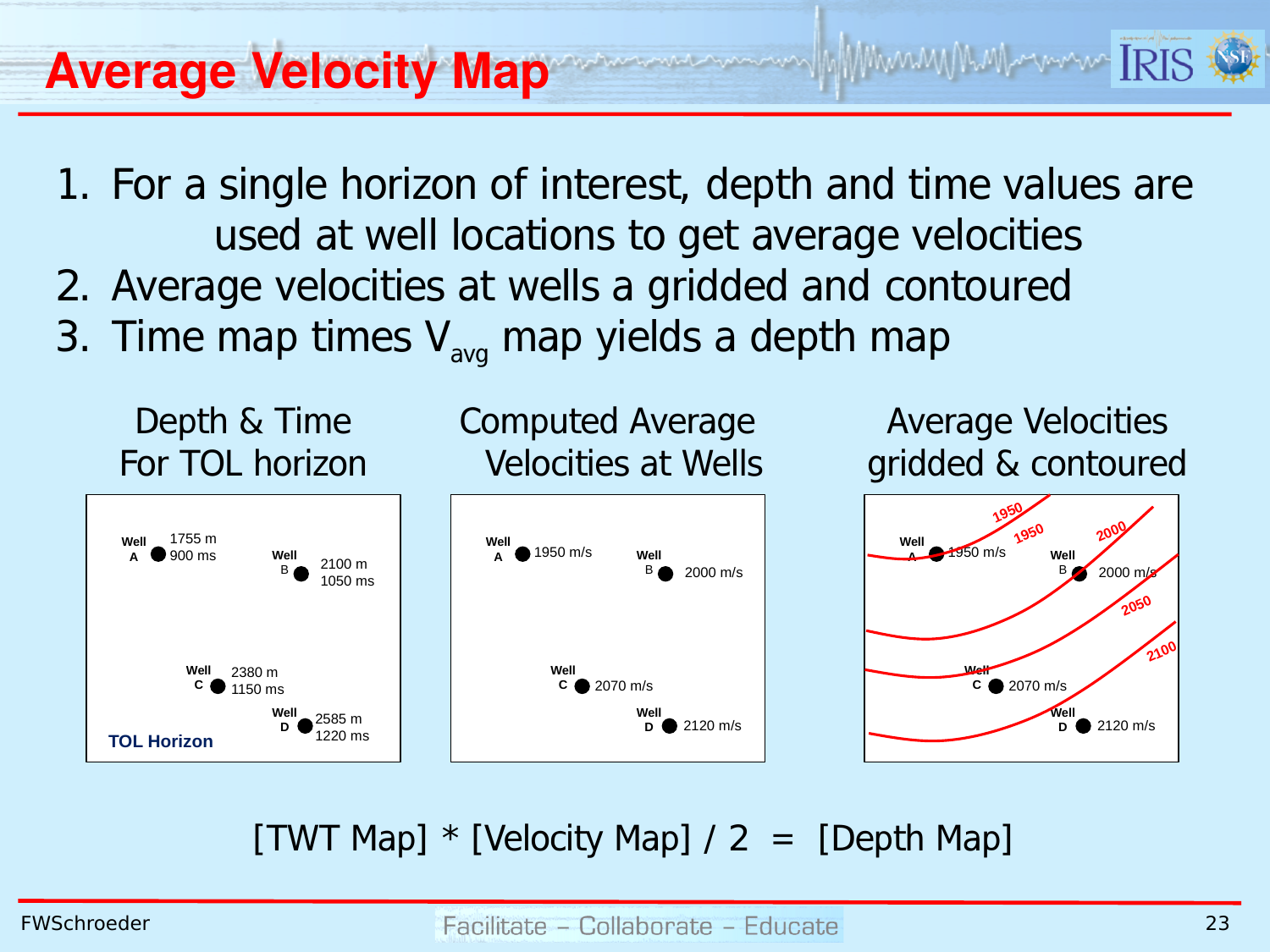

# Average Velocity Map
For a single horizon of interest, depth and time values are 	used at well locations to get average velocities
Average velocities at wells a gridded and contoured
Time map times Vavg map yields a depth map

Depth & Time
For TOL horizon

1755 m
900 ms
Well
A
Well
B

2100 m
1050 ms

Well
C
2380 m
1150 ms

Well
D
2585 m
1220 ms

TOL Horizon
Computed Average Velocities at Wells

Well
A
1950 m/s
Well
B

2000 m/s

Well
C
2070 m/s

Well
D
2120 m/s

Average Velocities
gridded & contoured

Well
A
1950 m/s
Well
B

2000 m/s

Well
C
2070 m/s

Well
D
2120 m/s

1950

2000
1950

2050

2100
[TWT Map] * [Velocity Map] / 2  =  [Depth Map]